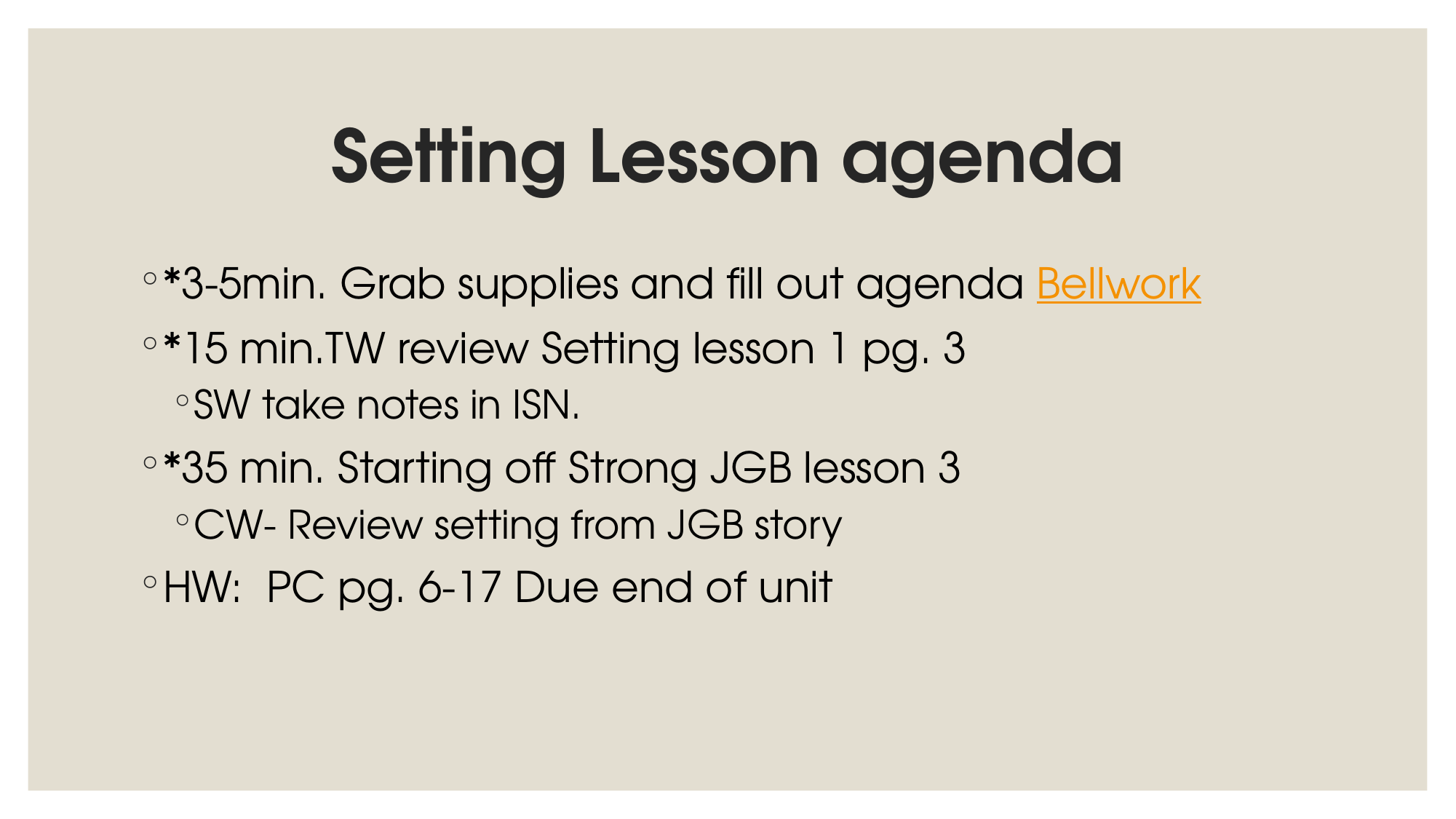

# Setting Lesson agenda
*3-5min. Grab supplies and fill out agenda Bellwork
*15 min.TW review Setting lesson 1 pg. 3
SW take notes in ISN.
*35 min. Starting off Strong JGB lesson 3
CW- Review setting from JGB story
HW:  PC pg. 6-17 Due end of unit